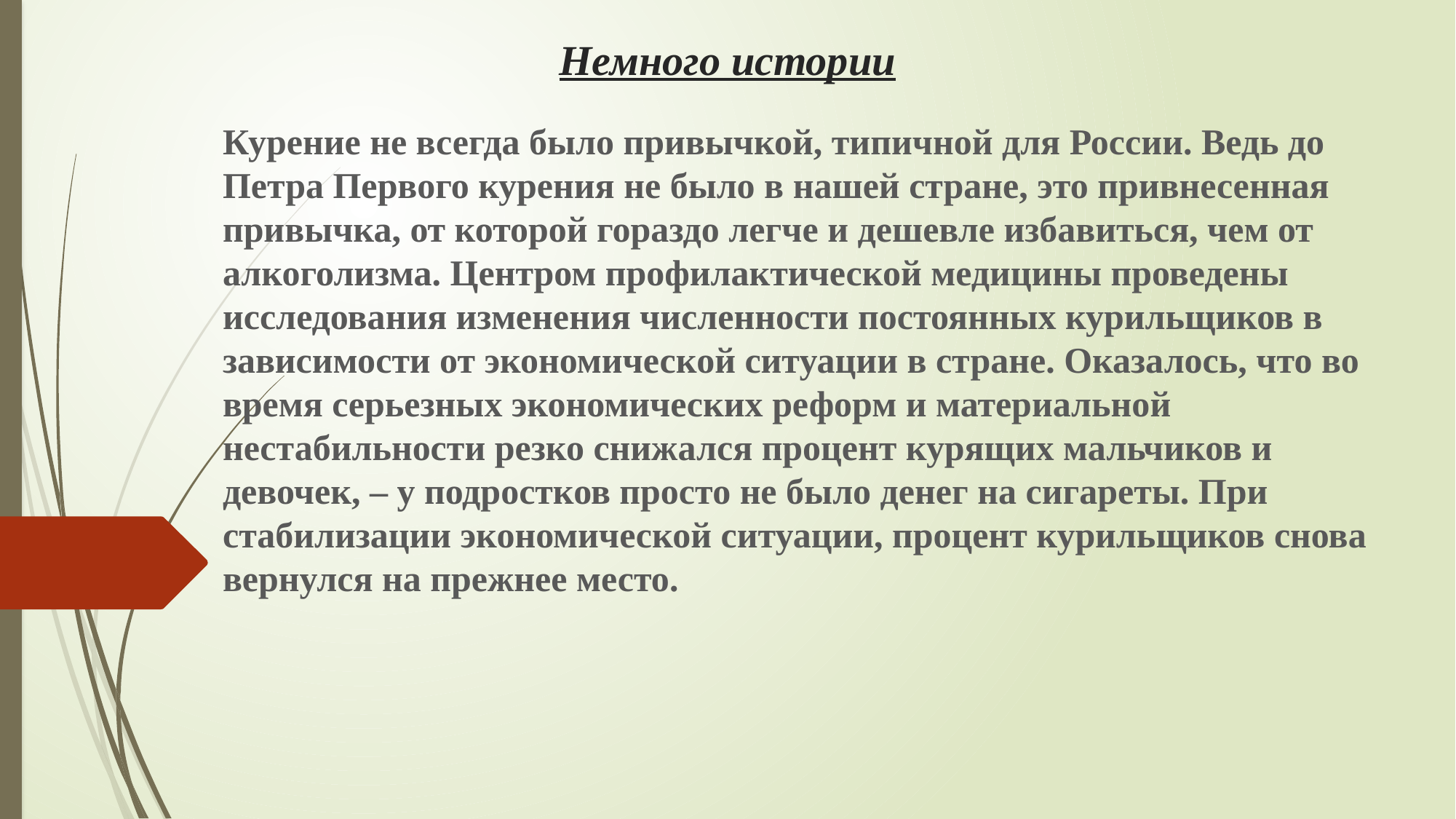

# Немного истории
Курение не всегда было привычкой, типичной для России. Ведь до Петра Первого курения не было в нашей стране, это привнесенная привычка, от которой гораздо легче и дешевле избавиться, чем от алкоголизма. Центром профилактической медицины проведены исследования изменения численности постоянных курильщиков в зависимости от экономической ситуации в стране. Оказалось, что во время серьезных экономических реформ и материальной нестабильности резко снижался процент курящих мальчиков и девочек, – у подростков просто не было денег на сигареты. При стабилизации экономической ситуации, процент курильщиков снова вернулся на прежнее место.